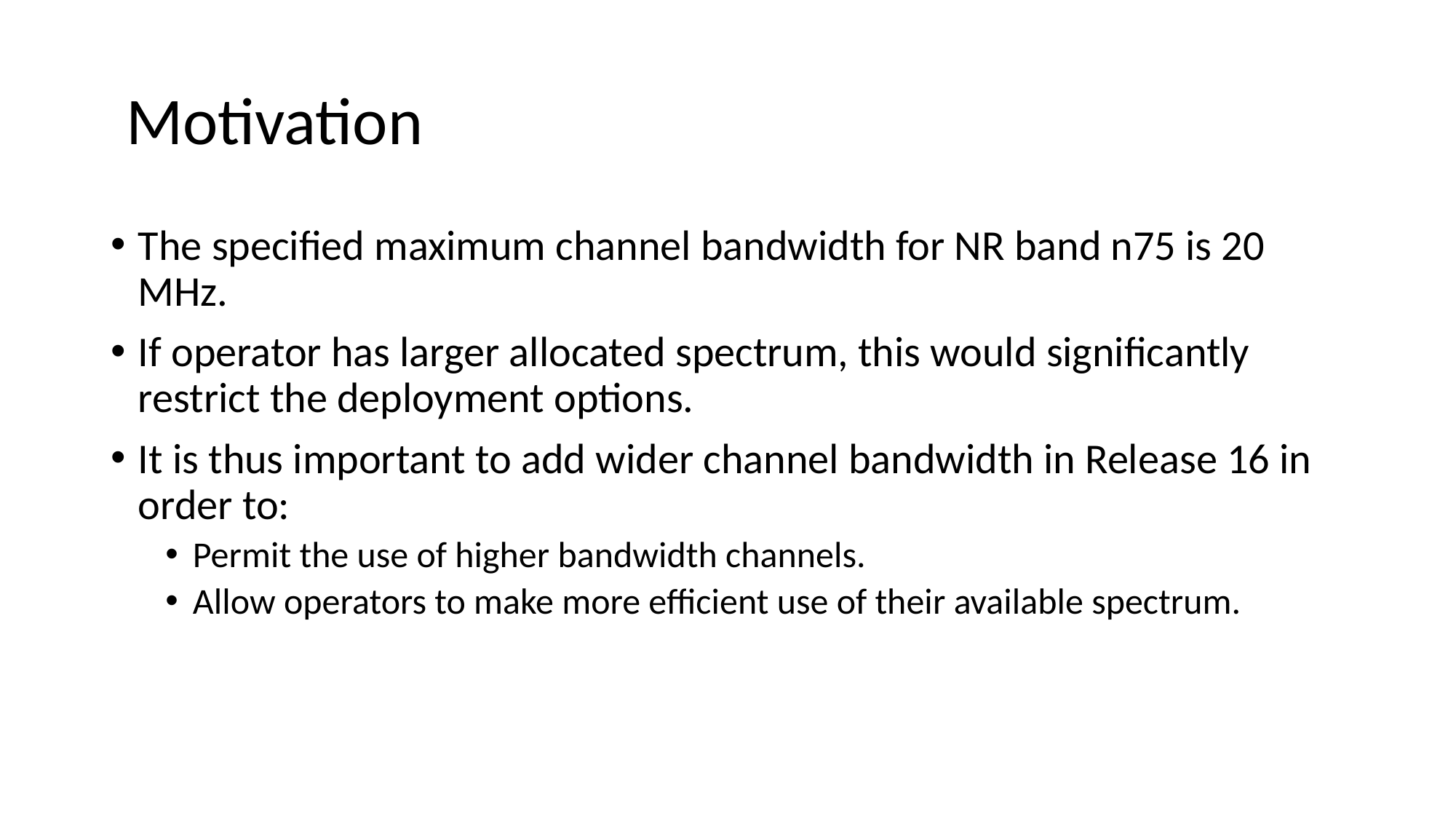

# Motivation
The specified maximum channel bandwidth for NR band n75 is 20 MHz.
If operator has larger allocated spectrum, this would significantly restrict the deployment options.
It is thus important to add wider channel bandwidth in Release 16 in order to:
Permit the use of higher bandwidth channels.
Allow operators to make more efficient use of their available spectrum.